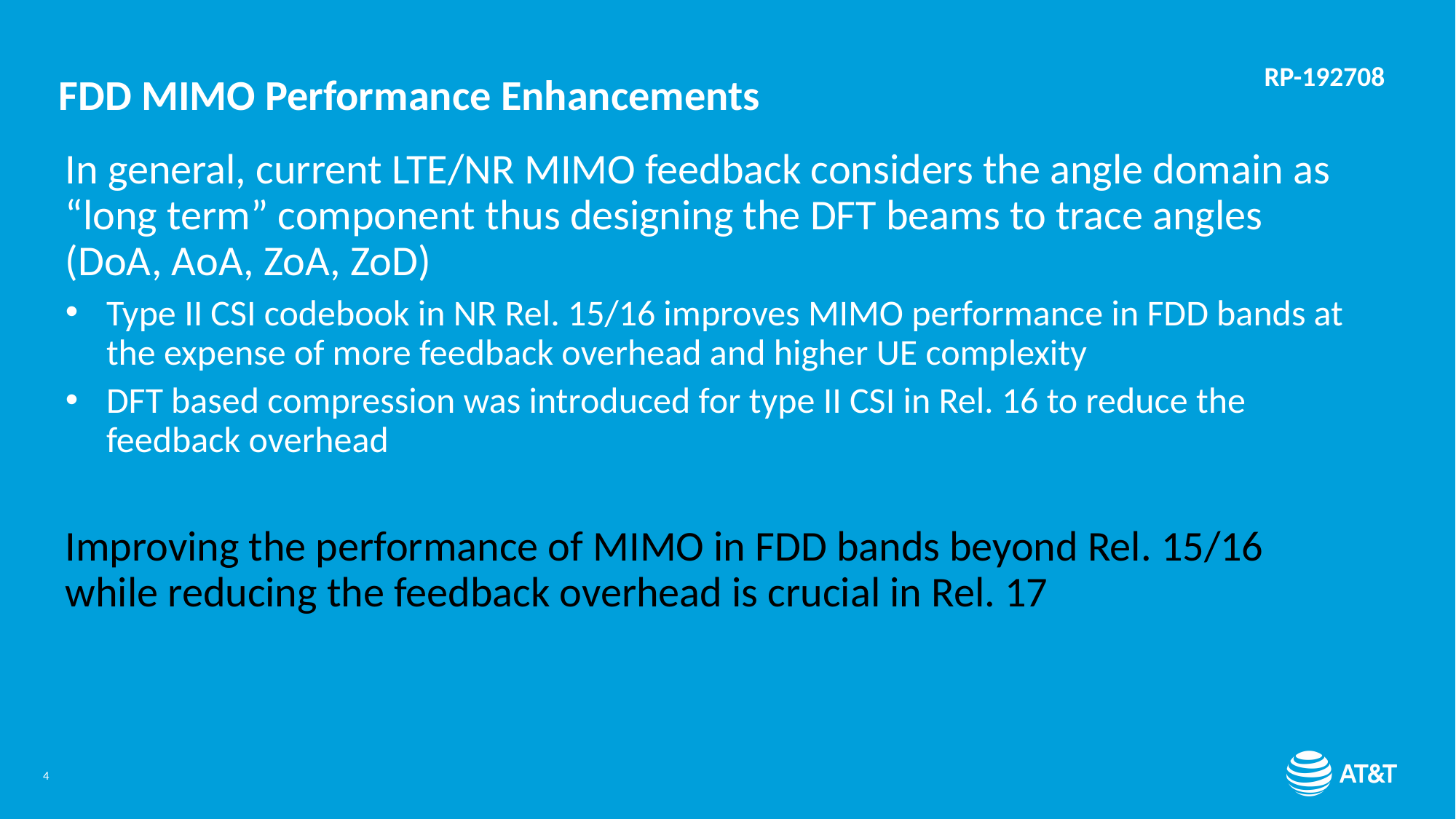

RP-192708
# FDD MIMO Performance Enhancements
In general, current LTE/NR MIMO feedback considers the angle domain as “long term” component thus designing the DFT beams to trace angles (DoA, AoA, ZoA, ZoD)
Type II CSI codebook in NR Rel. 15/16 improves MIMO performance in FDD bands at the expense of more feedback overhead and higher UE complexity
DFT based compression was introduced for type II CSI in Rel. 16 to reduce the feedback overhead

Improving the performance of MIMO in FDD bands beyond Rel. 15/16 while reducing the feedback overhead is crucial in Rel. 17

4